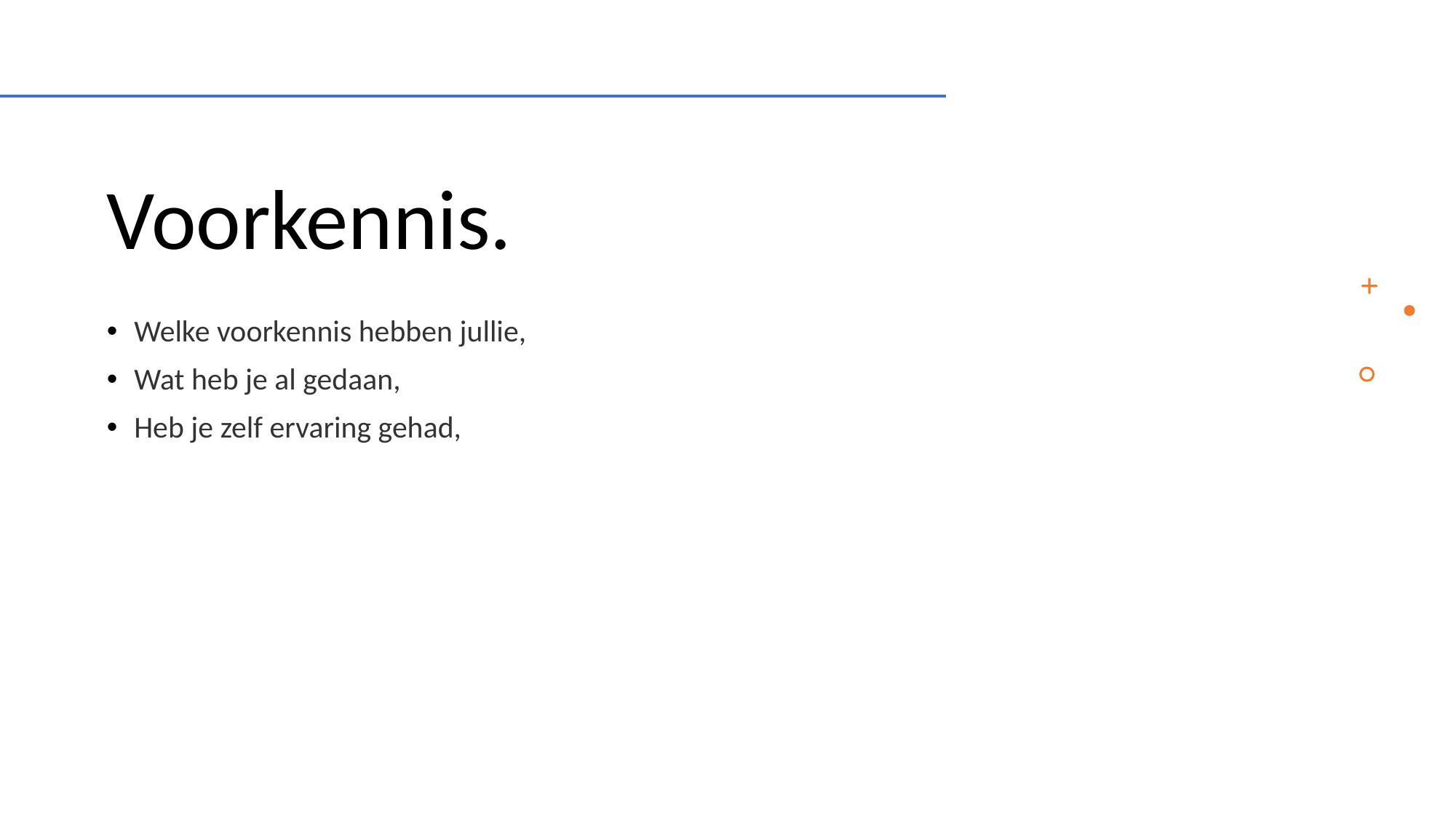

# Voorkennis.

Welke voorkennis hebben jullie,
Wat heb je al gedaan,
Heb je zelf ervaring gehad,